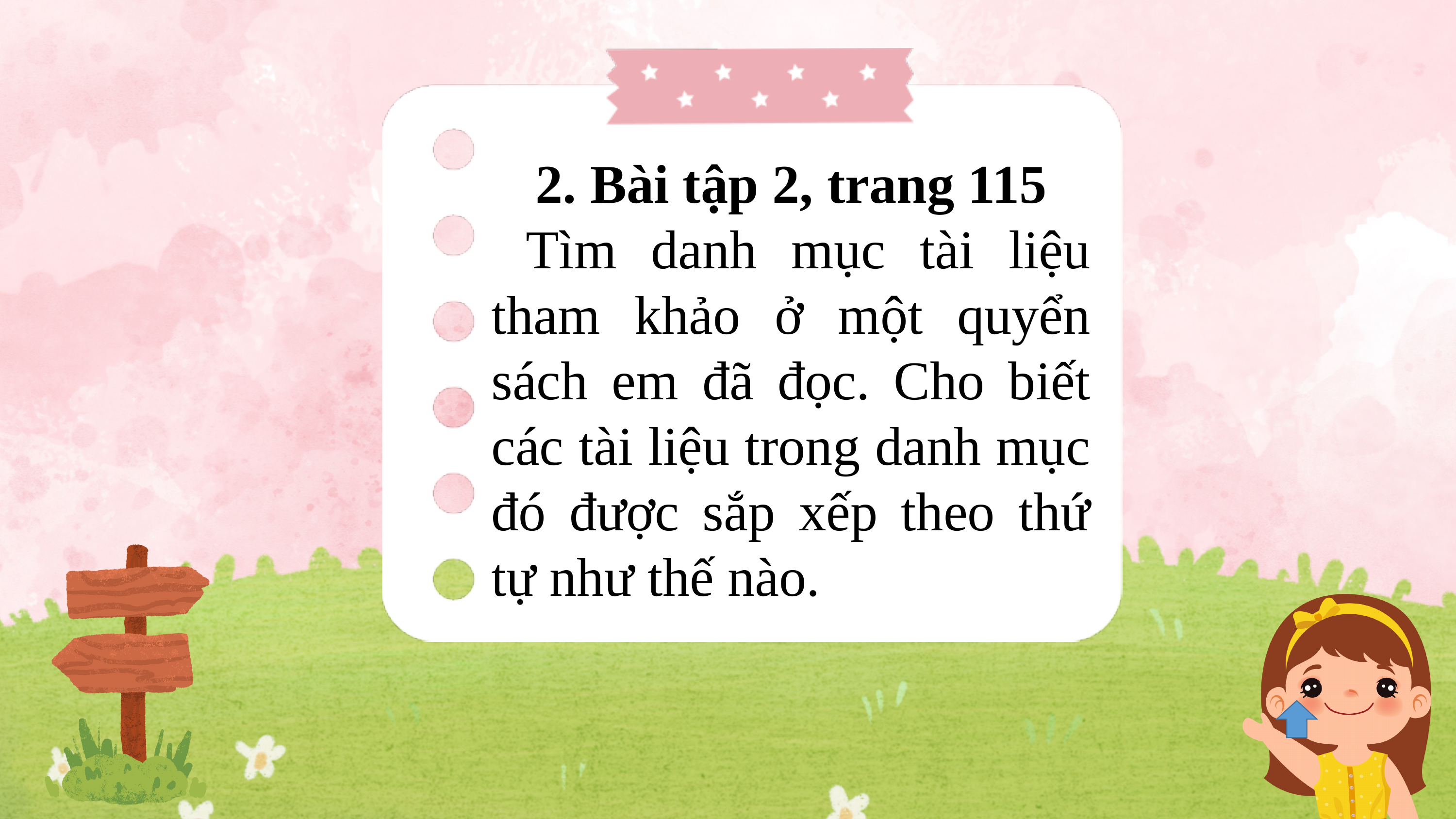

2. Bài tập 2, trang 115
 Tìm danh mục tài liệu tham khảo ở một quyển sách em đã đọc. Cho biết các tài liệu trong danh mục đó được sắp xếp theo thứ tự như thế nào.